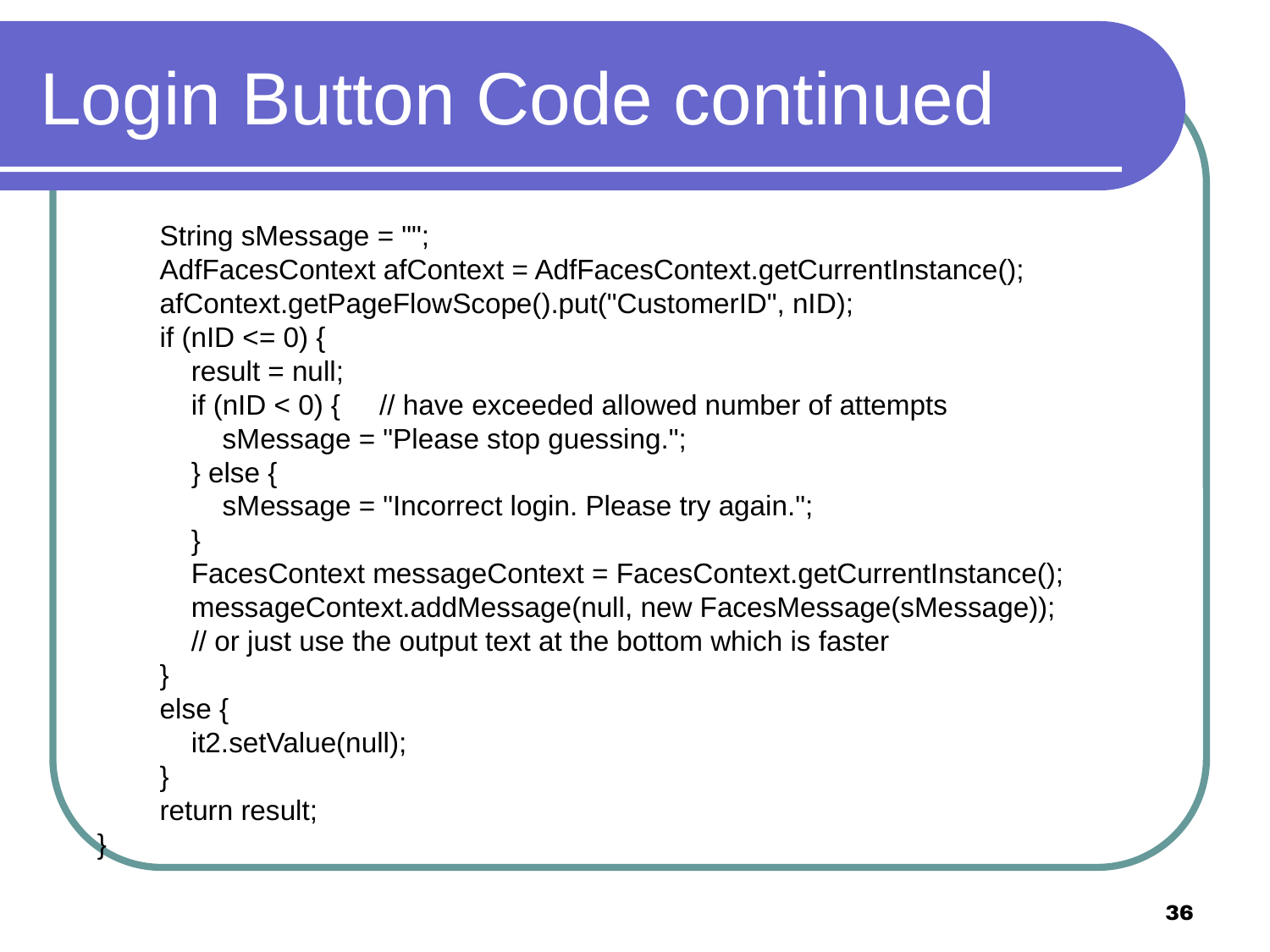

# Login Button Code continued
        String sMessage = "";
        AdfFacesContext afContext = AdfFacesContext.getCurrentInstance();
        afContext.getPageFlowScope().put("CustomerID", nID);
        if (nID <= 0) {
            result = null;
            if (nID < 0) {     // have exceeded allowed number of attempts
                sMessage = "Please stop guessing.";
            } else {
                sMessage = "Incorrect login. Please try again.";
            }
            FacesContext messageContext = FacesContext.getCurrentInstance();
            messageContext.addMessage(null, new FacesMessage(sMessage));
            // or just use the output text at the bottom which is faster
        }
        else {
            it2.setValue(null);
        }
        return result;
}
36